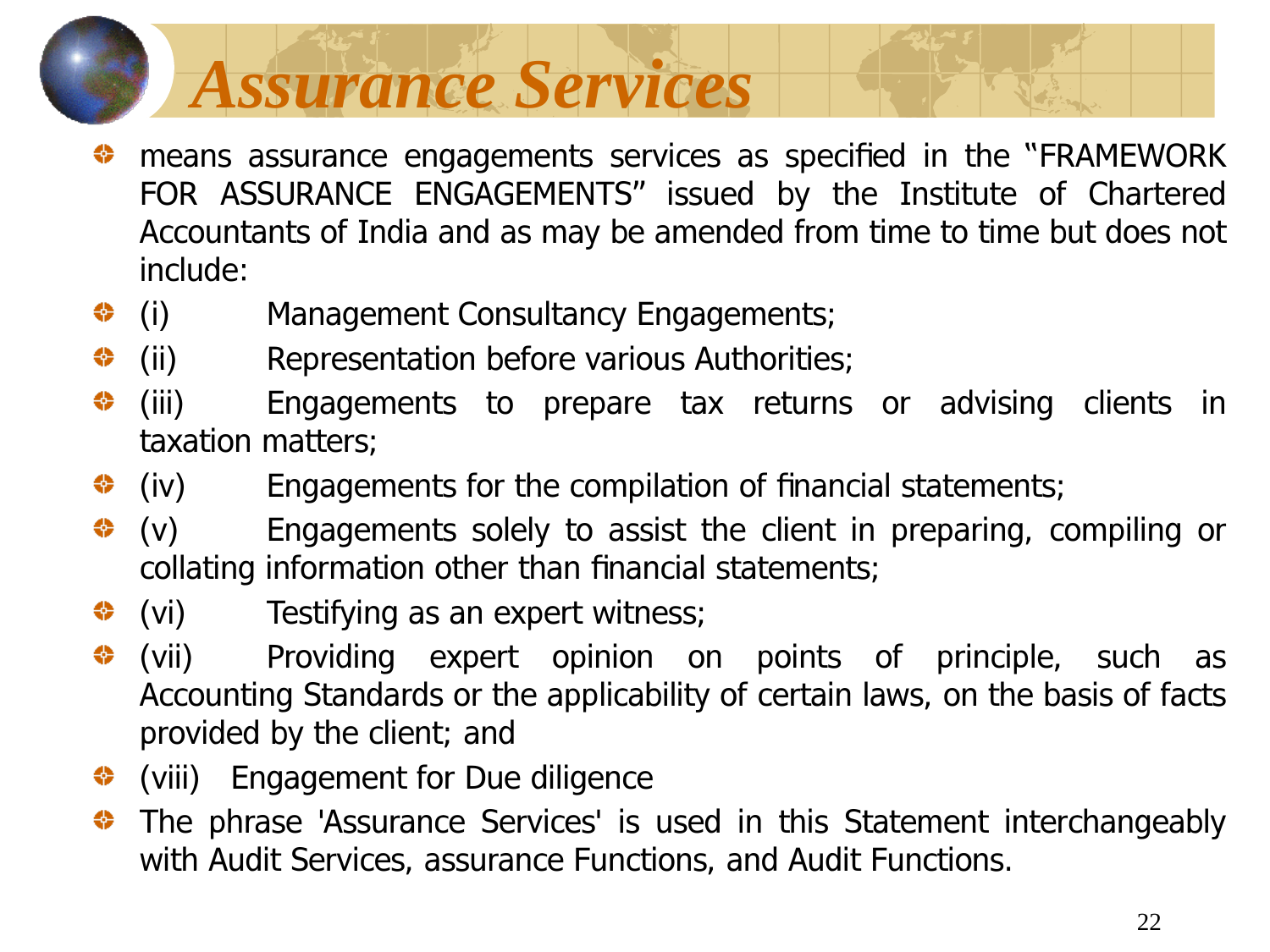

# Assurance Services
means assurance engagements services as specified in the “FRAMEWORK FOR ASSURANCE ENGAGEMENTS” issued by the Institute of Chartered Accountants of India and as may be amended from time to time but does not include:
(i)	Management Consultancy Engagements;
(ii)	Representation before various Authorities;
(iii)	Engagements  to  prepare  tax  returns  or  advising  clients  in taxation matters;
(iv)	Engagements for the compilation of financial statements;
(v)	Engagements solely to assist the client in preparing, compiling or collating information other than financial statements;
(vi)	Testifying as an expert witness;
(vii)	Providing   expert   opinion   on   points   of   principle,   such   as Accounting Standards or the applicability of certain laws, on the basis of facts provided by the client; and
(viii)   Engagement for Due diligence
The phrase 'Assurance Services' is used in this Statement interchangeably with Audit Services, assurance Functions, and Audit Functions.
22